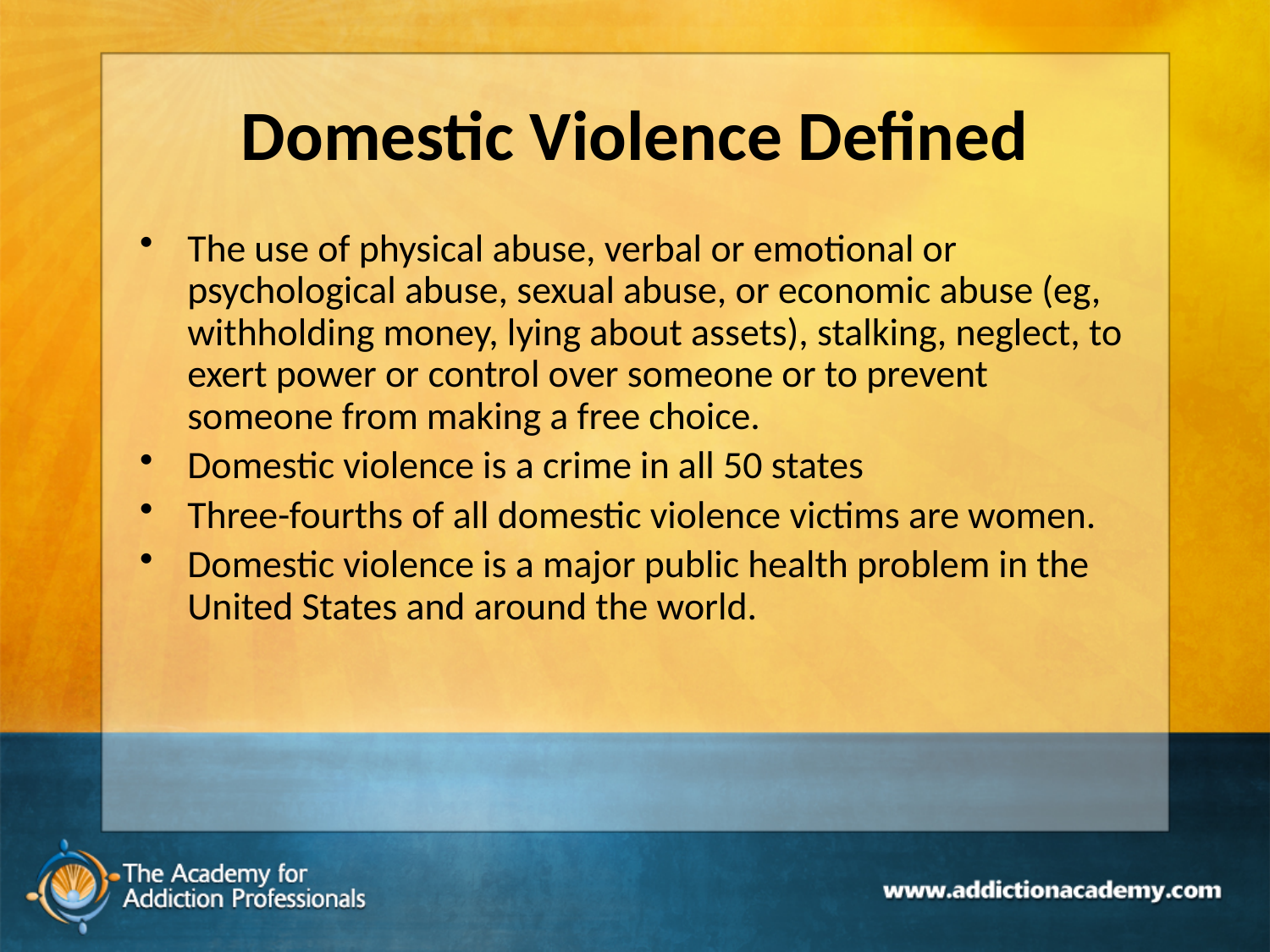

# Domestic Violence Defined
The use of physical abuse, verbal or emotional or psychological abuse, sexual abuse, or economic abuse (eg, withholding money, lying about assets), stalking, neglect, to exert power or control over someone or to prevent someone from making a free choice.
Domestic violence is a crime in all 50 states
Three-fourths of all domestic violence victims are women.
Domestic violence is a major public health problem in the United States and around the world.